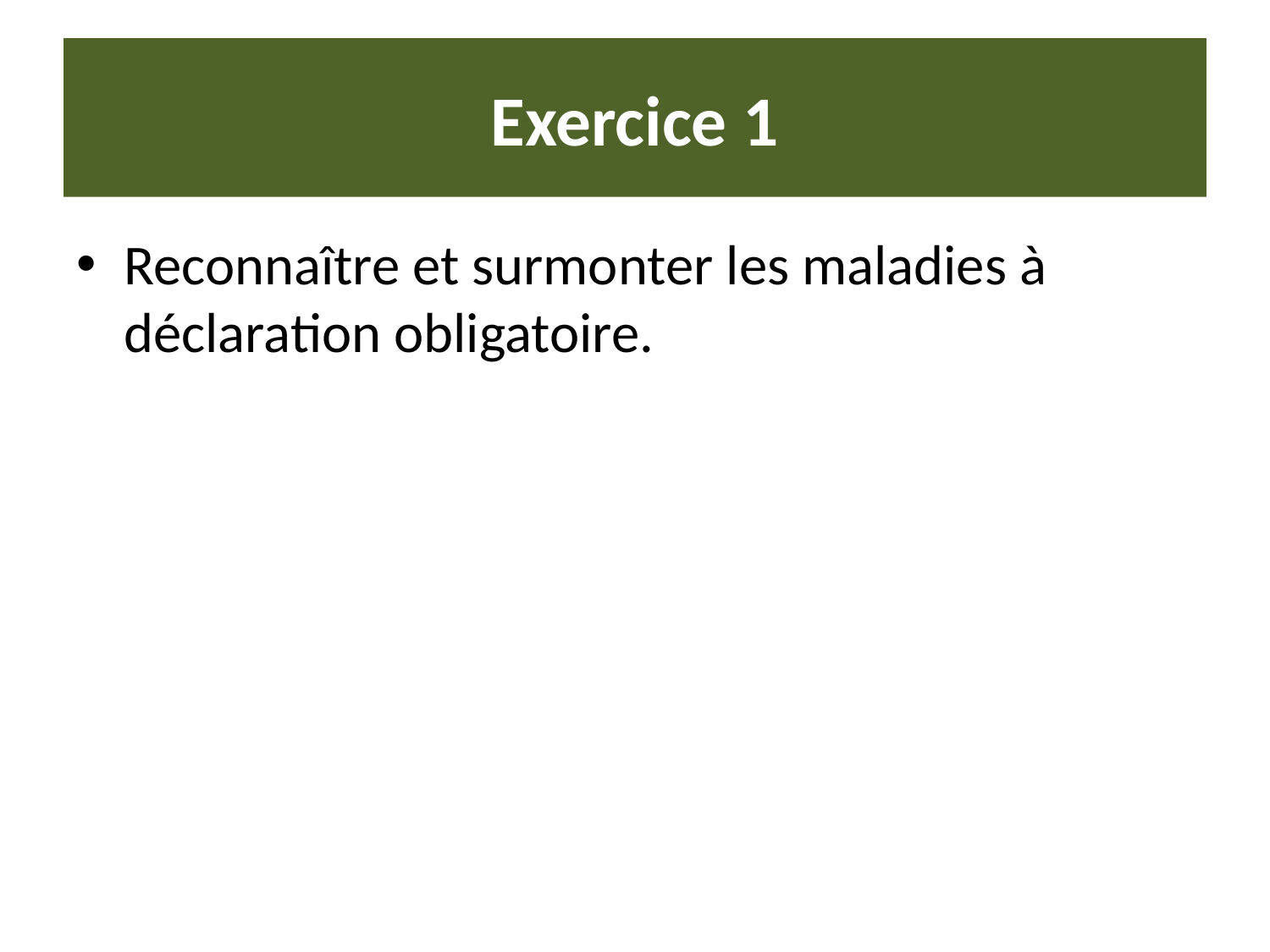

# Exercice 1
Reconnaître et surmonter les maladies à déclaration obligatoire.